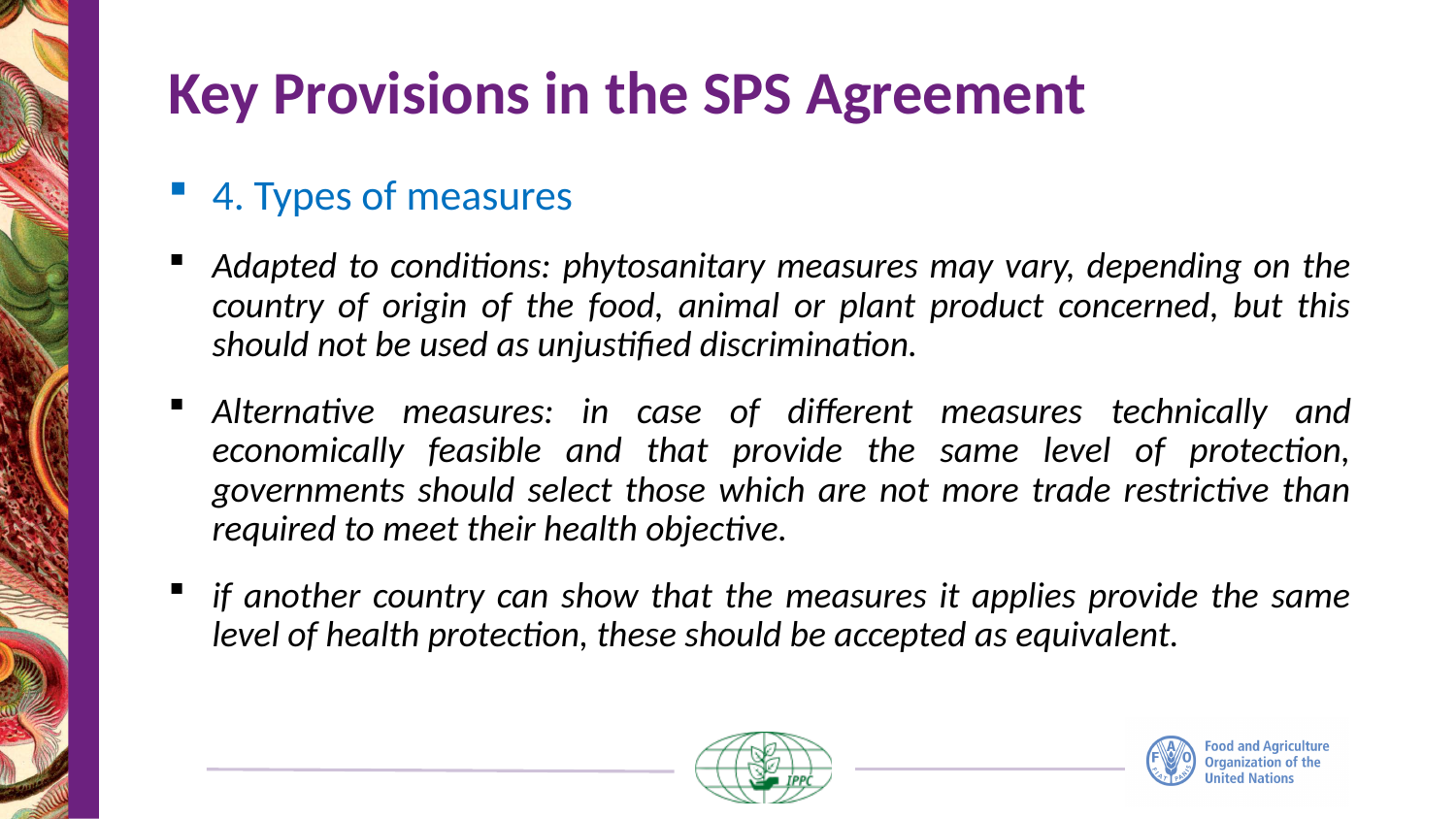

# Key Provisions in the SPS Agreement
4. Types of measures
Adapted to conditions: phytosanitary measures may vary, depending on the country of origin of the food, animal or plant product concerned, but this should not be used as unjustified discrimination.
Alternative measures: in case of different measures technically and economically feasible and that provide the same level of protection, governments should select those which are not more trade restrictive than required to meet their health objective.
if another country can show that the measures it applies provide the same level of health protection, these should be accepted as equivalent.